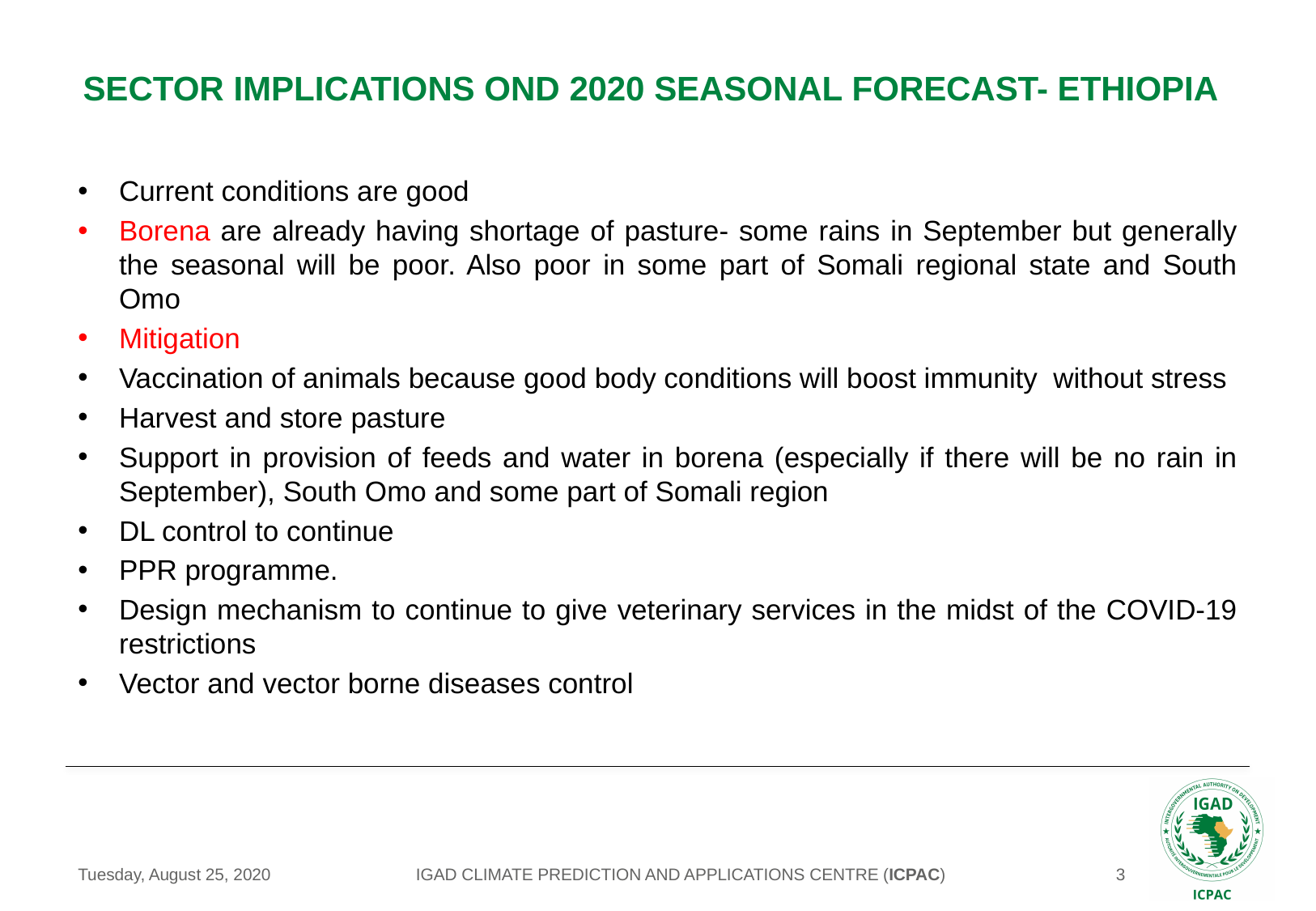

# Sector implications OND 2020 seasonal forecast- ethiopia
Current conditions are good
Borena are already having shortage of pasture- some rains in September but generally the seasonal will be poor. Also poor in some part of Somali regional state and South Omo
Mitigation
Vaccination of animals because good body conditions will boost immunity  without stress
Harvest and store pasture
Support in provision of feeds and water in borena (especially if there will be no rain in September), South Omo and some part of Somali region
DL control to continue
PPR programme.
Design mechanism to continue to give veterinary services in the midst of the COVID-19 restrictions
Vector and vector borne diseases control

IGAD CLIMATE PREDICTION AND APPLICATIONS CENTRE (ICPAC)
Tuesday, August 25, 2020
3